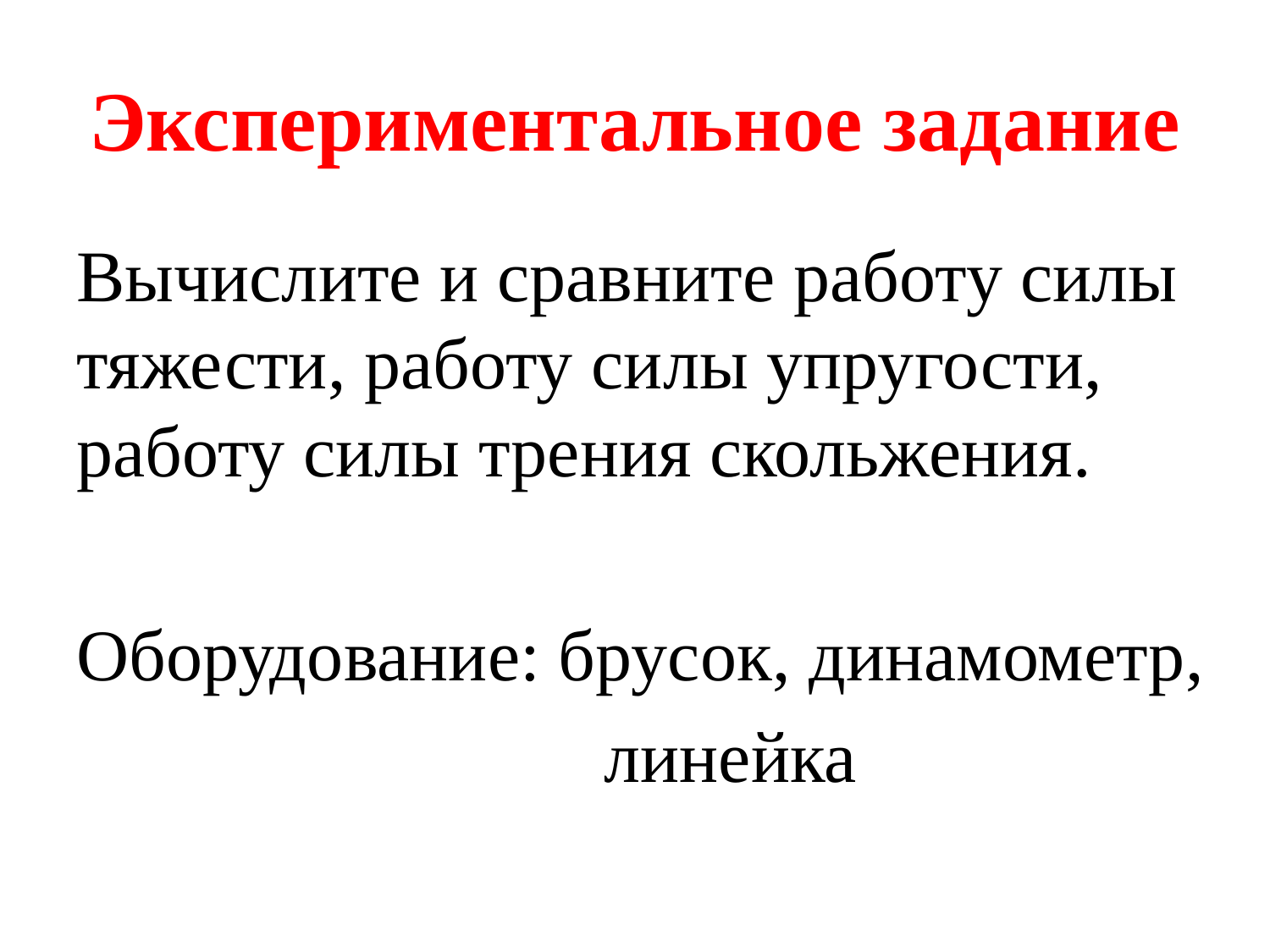

# Экспериментальное задание
Вычислите и сравните работу силы тяжести, работу силы упругости, работу силы трения скольжения.

Оборудование: брусок, динамометр,
                             линейка